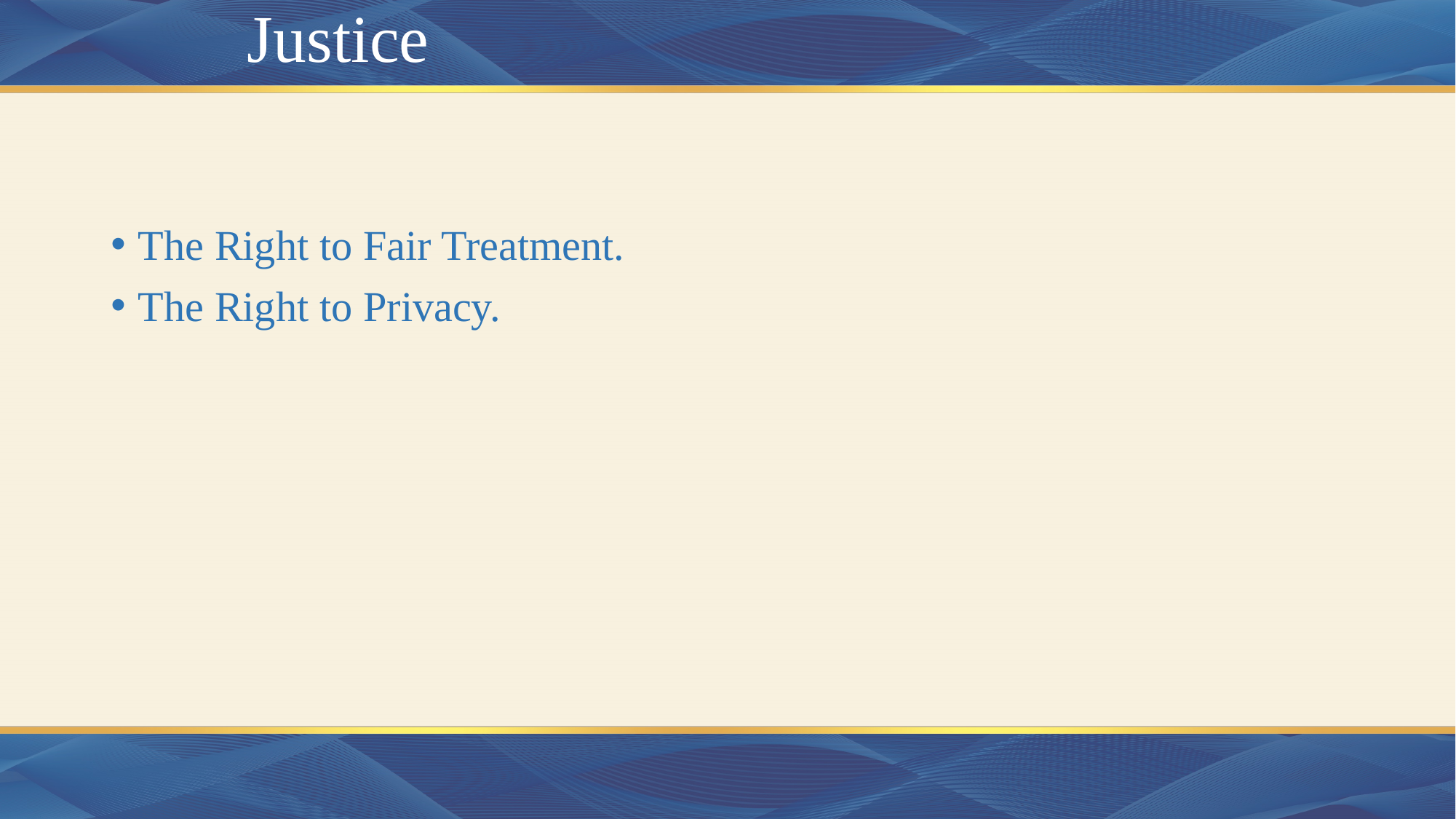

# Justice
The Right to Fair Treatment.
The Right to Privacy.